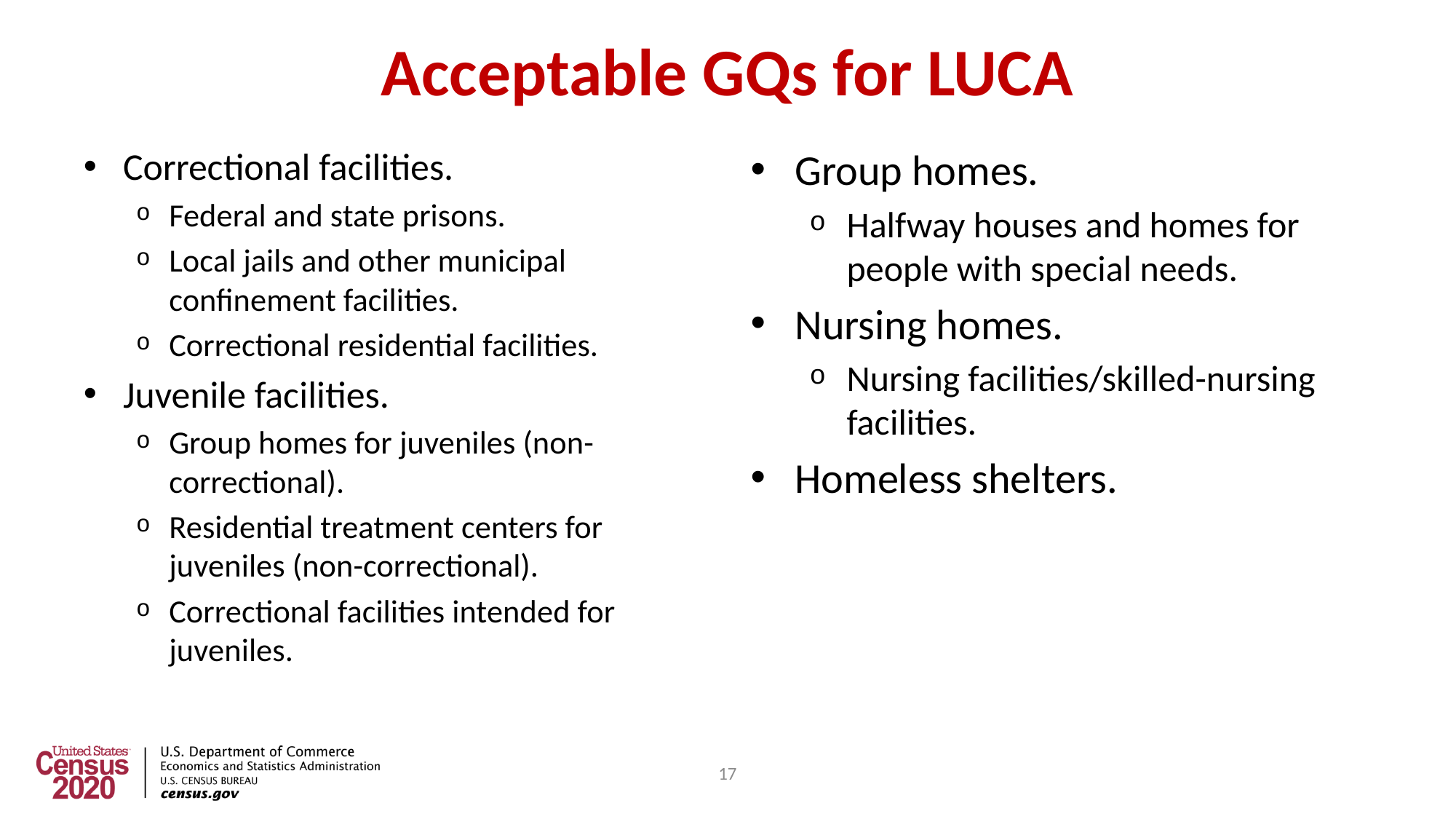

# Acceptable GQs for LUCA
Correctional facilities.
Federal and state prisons.
Local jails and other municipal confinement facilities.
Correctional residential facilities.
Juvenile facilities.
Group homes for juveniles (non-correctional).
Residential treatment centers for juveniles (non-correctional).
Correctional facilities intended for juveniles.

Group homes.
Halfway houses and homes for people with special needs.
Nursing homes.
Nursing facilities/skilled-nursing facilities.
Homeless shelters.
17